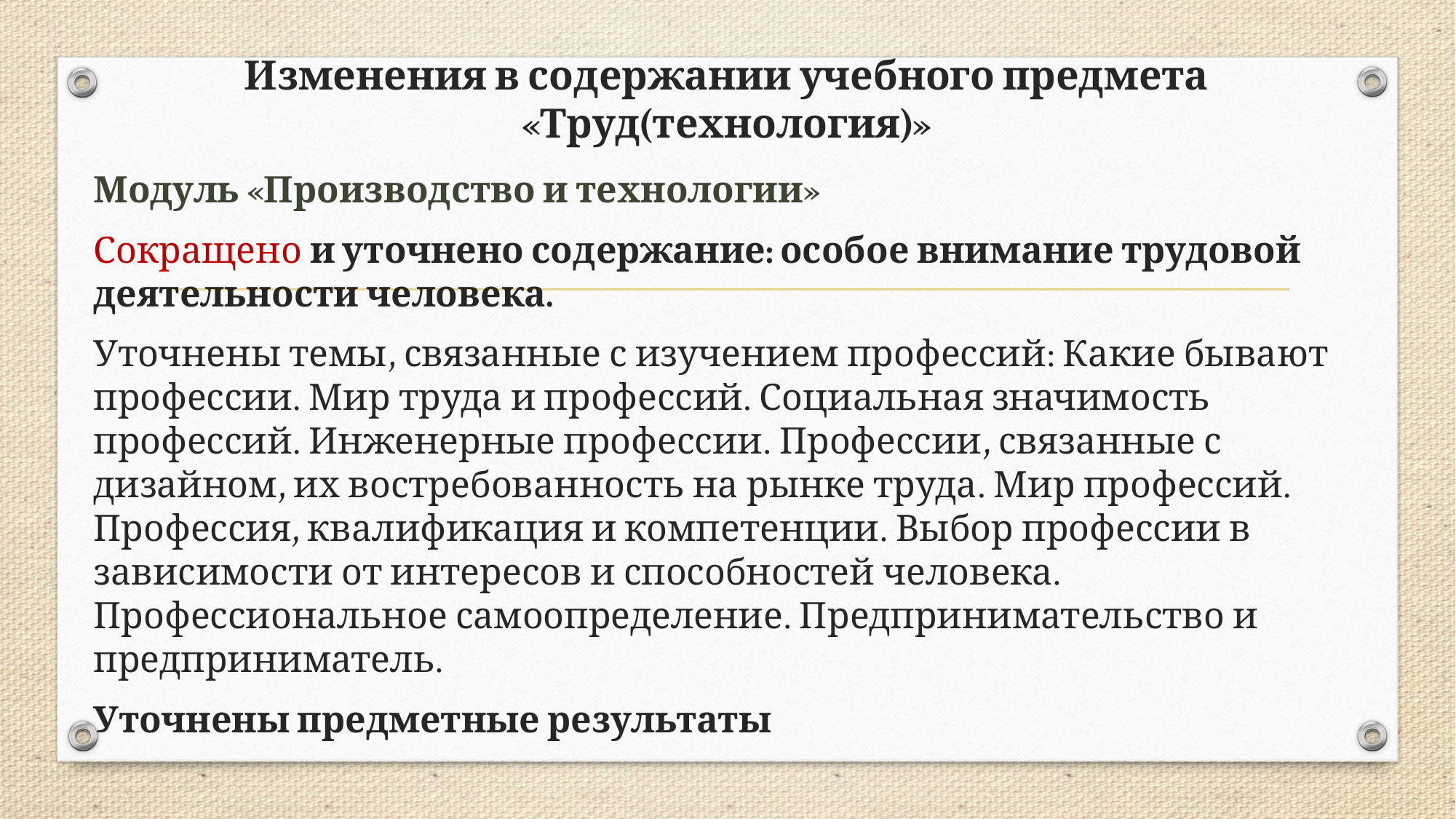

# Изменения в содержании учебного предмета «Труд(технология)»
Модуль «Производство и технологии»
Сокращено и уточнено содержание: особое внимание трудовой деятельности человека.
Уточнены темы, связанные с изучением профессий: Какие бывают профессии. Мир труда и профессий. Социальная значимость профессий. Инженерные профессии. Профессии, связанные с дизайном, их востребованность на рынке труда. Мир профессий. Профессия, квалификация и компетенции. Выбор профессии в зависимости от интересов и способностей человека. Профессиональное самоопределение. Предпринимательство и предприниматель.
Уточнены предметные результаты